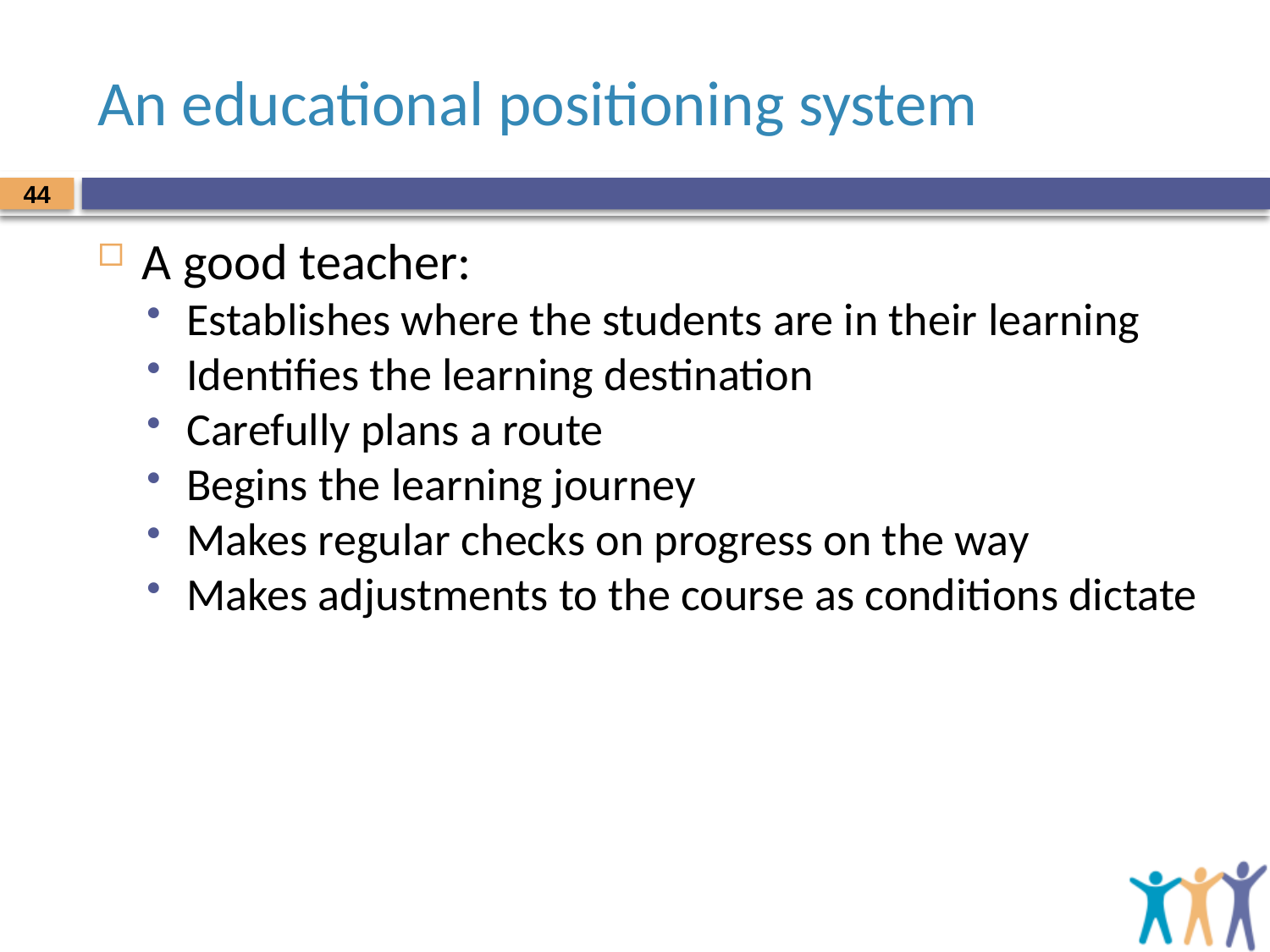

# An educational positioning system
44
A good teacher:
Establishes where the students are in their learning
Identifies the learning destination
Carefully plans a route
Begins the learning journey
Makes regular checks on progress on the way
Makes adjustments to the course as conditions dictate